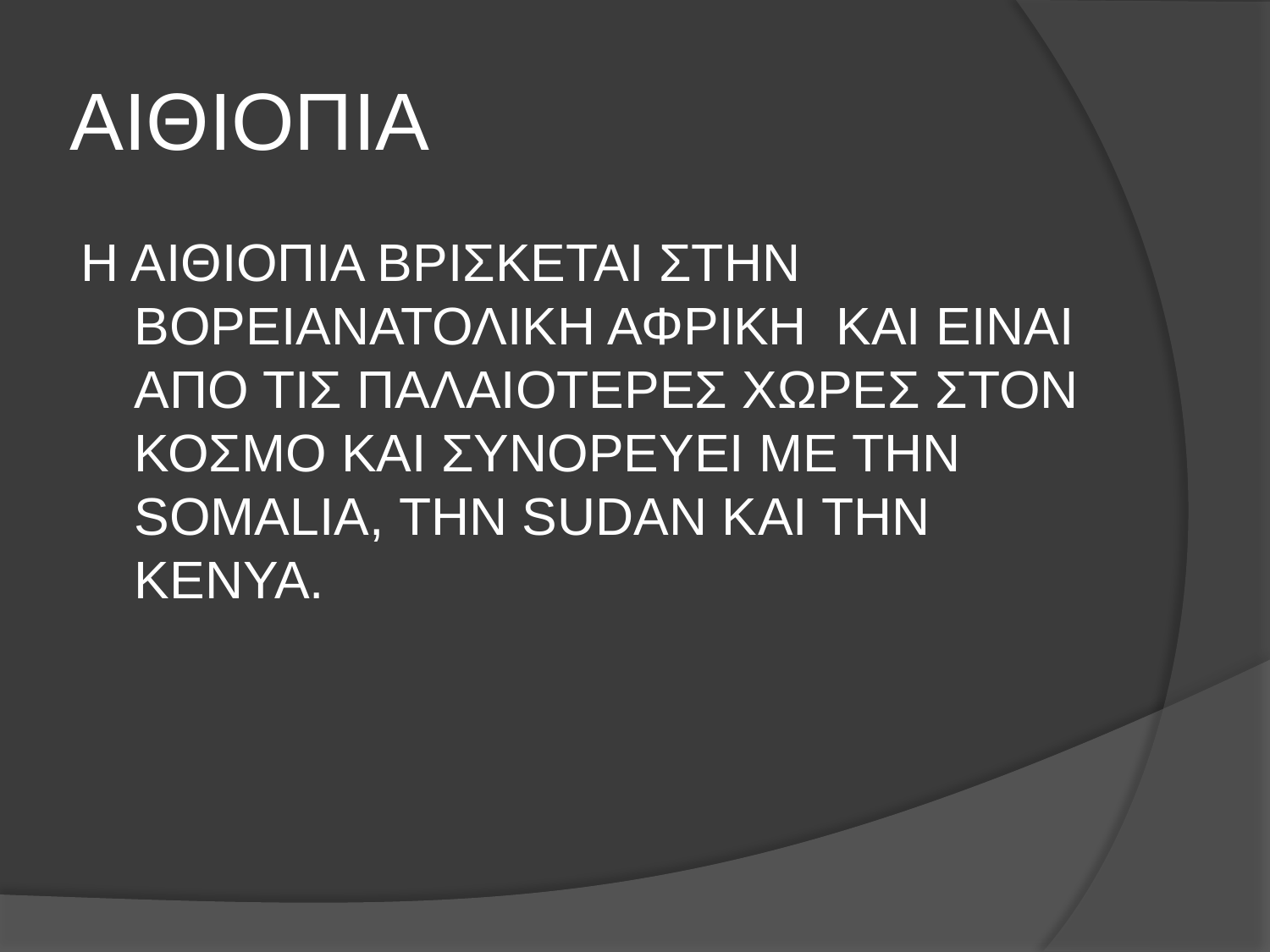

# ΑΙΘΙΟΠΙΑ
Η ΑΙΘΙΟΠΙΑ ΒΡΙΣΚΕΤΑΙ ΣΤΗΝ  ΒΟΡΕΙΑΝΑΤΟΛΙΚΗ ΑΦΡΙΚΗ  ΚΑΙ ΕΙΝΑΙ ΑΠΟ ΤΙΣ ΠΑΛΑΙΟΤΕΡΕΣ ΧΩΡΕΣ ΣΤΟΝ ΚΟΣΜΟ ΚΑΙ ΣΥΝΟΡΕΥΕΙ ΜΕ ΤΗΝ SOMALIA, ΤΗΝ SUDAN ΚΑΙ ΤΗΝ KENYA.